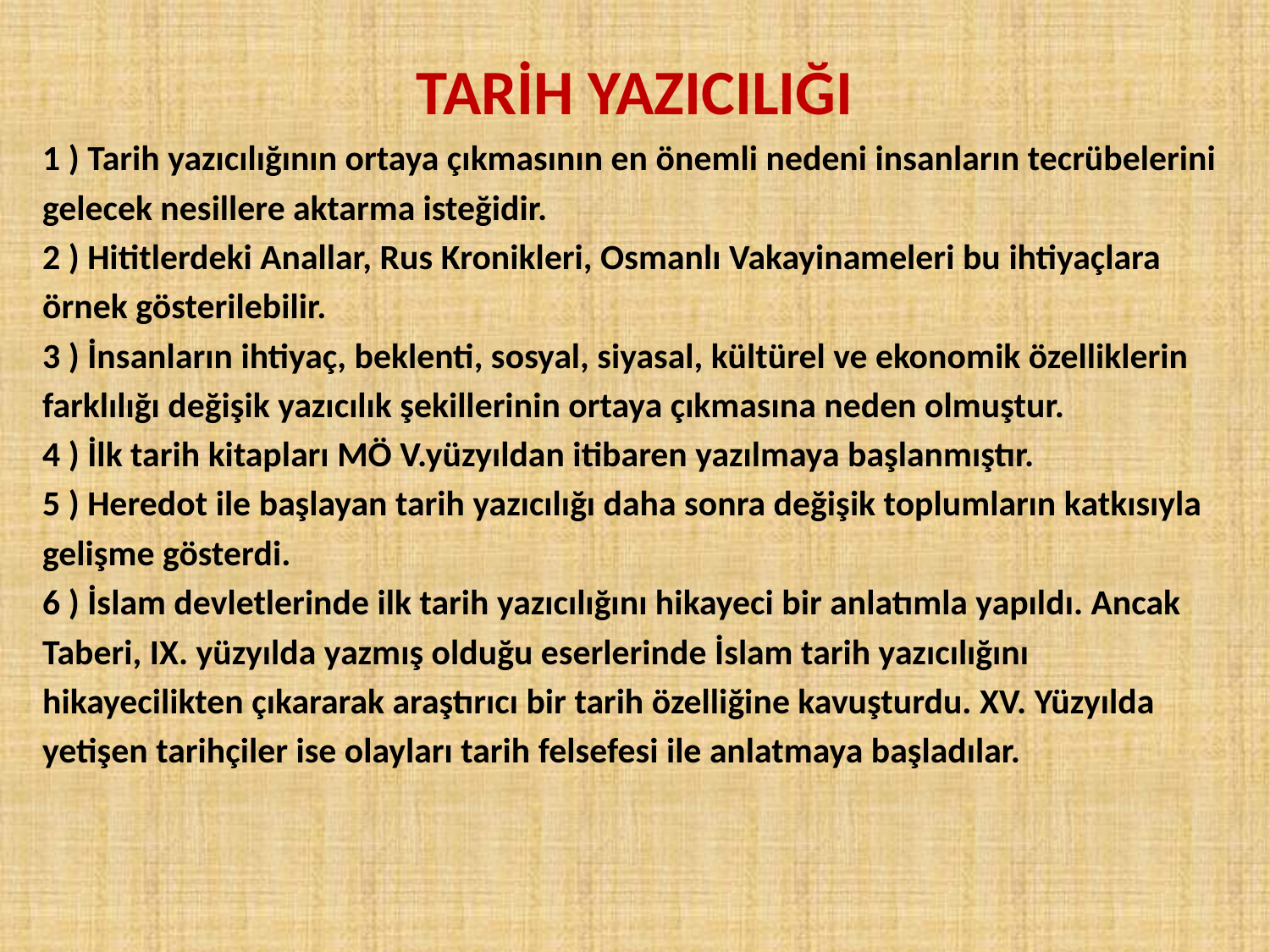

# TARİH YAZICILIĞI
1 ) Tarih yazıcılığının ortaya çıkmasının en önemli nedeni insanların tecrübelerini
gelecek nesillere aktarma isteğidir.
2 ) Hititlerdeki Anallar, Rus Kronikleri, Osmanlı Vakayinameleri bu ihtiyaçlara
örnek gösterilebilir.
3 ) İnsanların ihtiyaç, beklenti, sosyal, siyasal, kültürel ve ekonomik özelliklerin
farklılığı değişik yazıcılık şekillerinin ortaya çıkmasına neden olmuştur.
4 ) İlk tarih kitapları MÖ V.yüzyıldan itibaren yazılmaya başlanmıştır.
5 ) Heredot ile başlayan tarih yazıcılığı daha sonra değişik toplumların katkısıyla
gelişme gösterdi.
6 ) İslam devletlerinde ilk tarih yazıcılığını hikayeci bir anlatımla yapıldı. Ancak
Taberi, IX. yüzyılda yazmış olduğu eserlerinde İslam tarih yazıcılığını
hikayecilikten çıkararak araştırıcı bir tarih özelliğine kavuşturdu. XV. Yüzyılda
yetişen tarihçiler ise olayları tarih felsefesi ile anlatmaya başladılar.